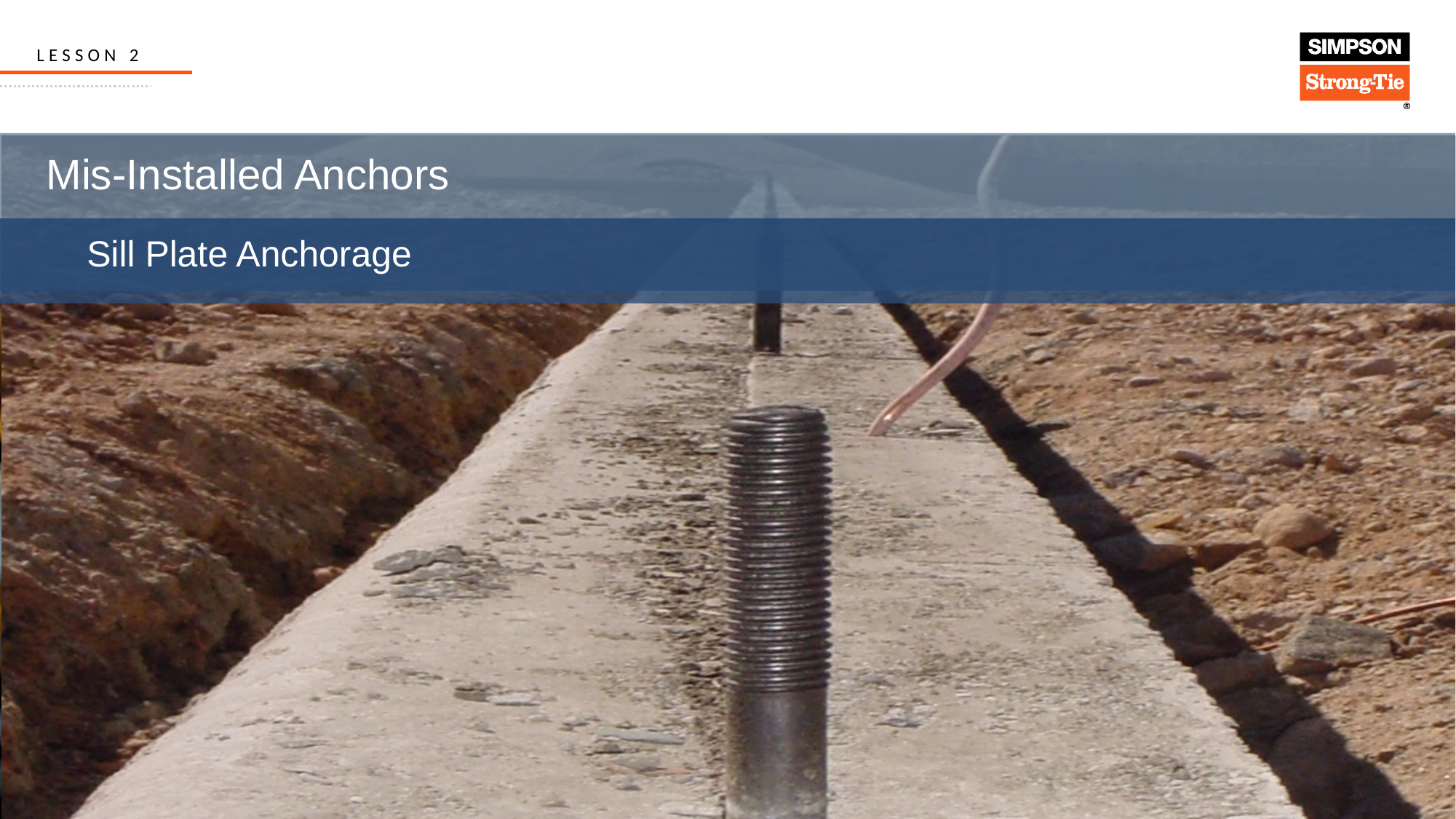

LESSON 2
   Mis-Installed Anchors

Sill Plate Anchorage